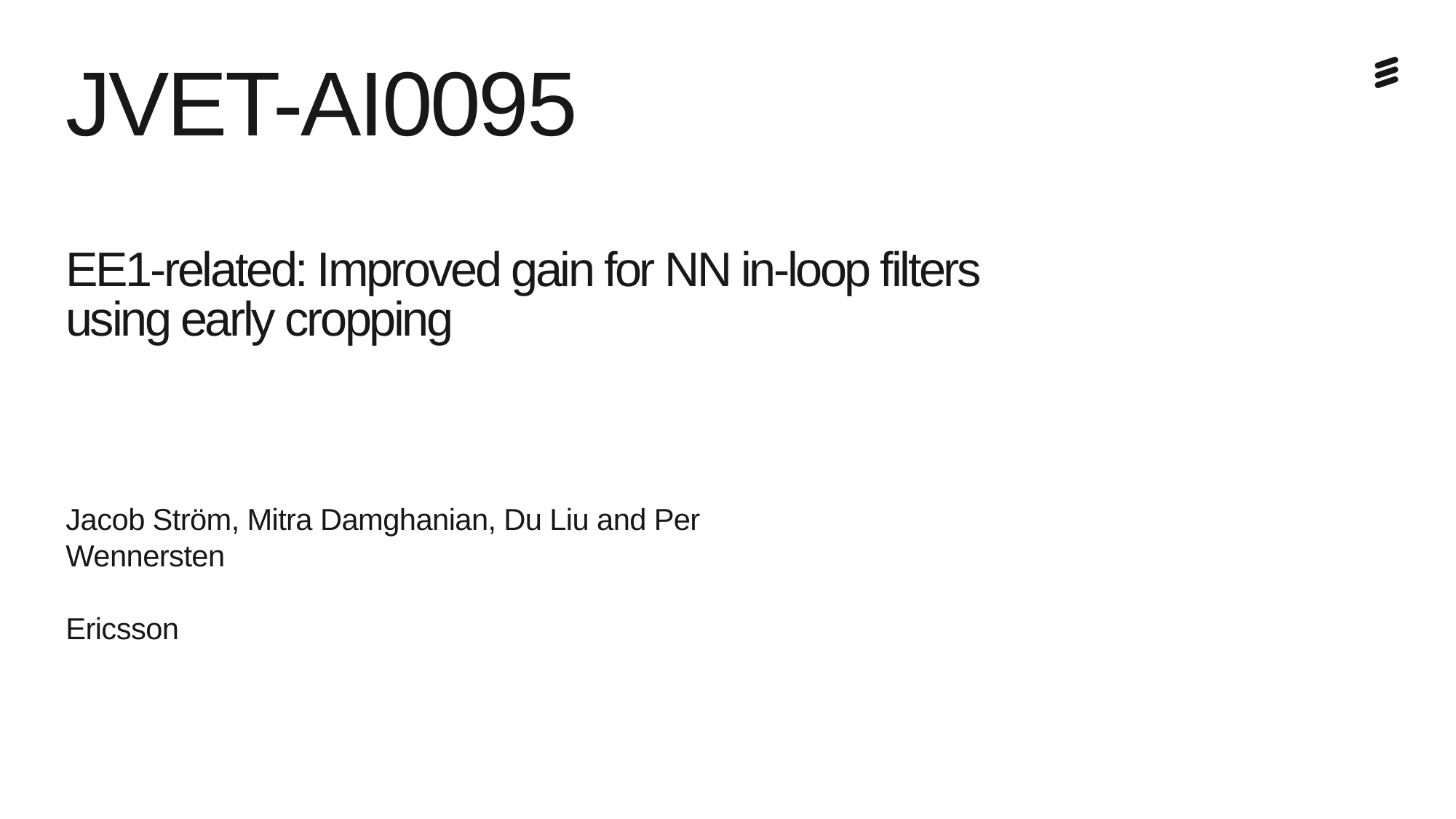

# JVET-AI0095 EE1-related: Improved gain for NN in-loop filters using early cropping
Jacob Ström, Mitra Damghanian, Du Liu and Per Wennersten

Ericsson